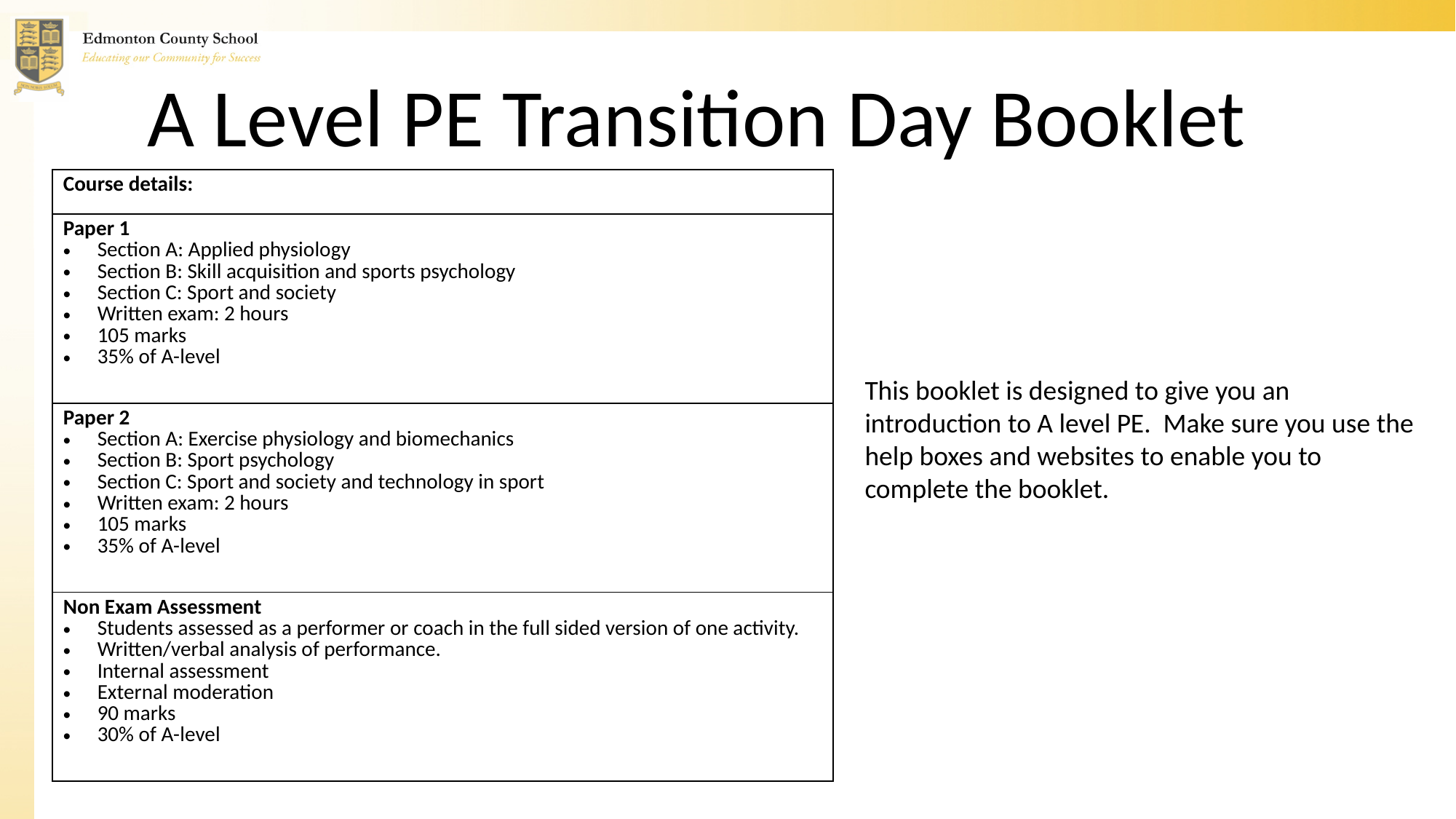

A Level PE Transition Day Booklet
| Course details: |
| --- |
| Paper 1 Section A: Applied physiology Section B: Skill acquisition and sports psychology Section C: Sport and society Written exam: 2 hours 105 marks 35% of A-level |
| Paper 2 Section A: Exercise physiology and biomechanics Section B: Sport psychology Section C: Sport and society and technology in sport Written exam: 2 hours 105 marks 35% of A-level |
| Non Exam Assessment Students assessed as a performer or coach in the full sided version of one activity. Written/verbal analysis of performance. Internal assessment External moderation 90 marks 30% of A-level |
This booklet is designed to give you an introduction to A level PE.  Make sure you use the help boxes and websites to enable you to complete the booklet.